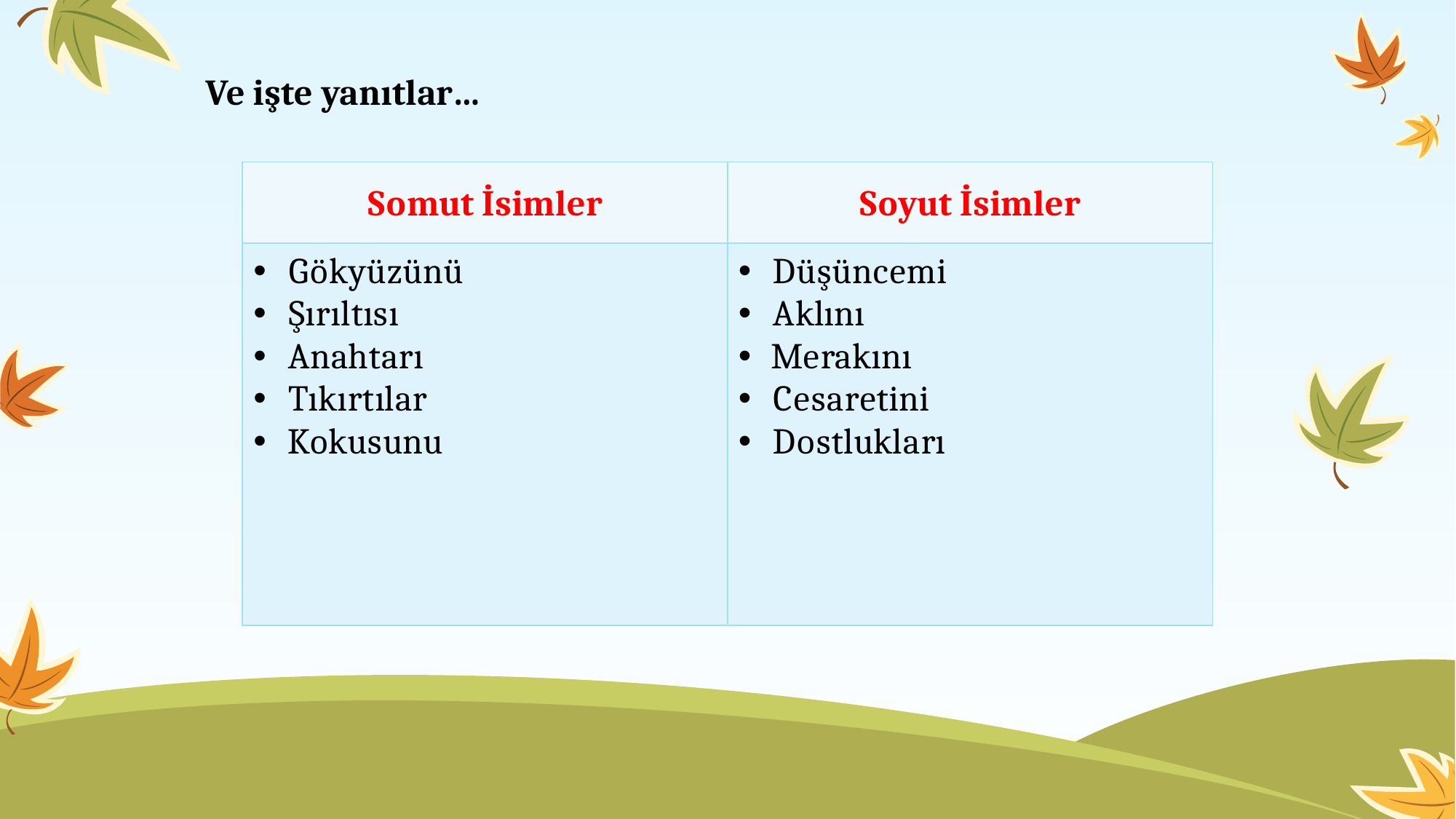

Ve işte yanıtlar…
| Somut İsimler | Soyut İsimler |
| --- | --- |
| Gökyüzünü Şırıltısı Anahtarı Tıkırtılar Kokusunu | Düşüncemi Aklını Merakını Cesaretini Dostlukları |